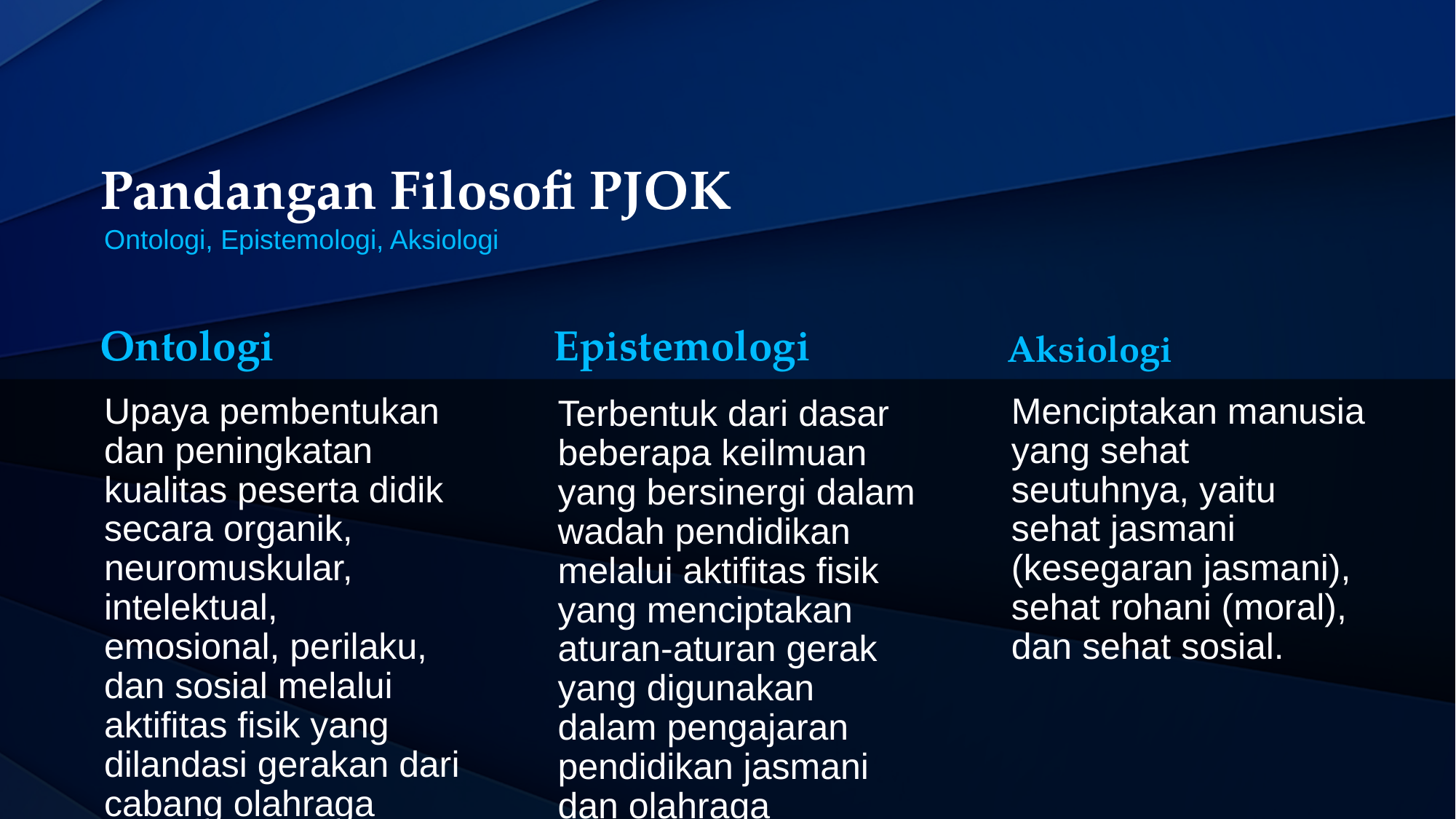

# Pandangan Filosofi PJOK
Ontologi, Epistemologi, Aksiologi
Ontologi
Epistemologi
Aksiologi
Upaya pembentukan dan peningkatan kualitas peserta didik secara organik, neuromuskular, intelektual, emosional, perilaku, dan sosial melalui aktifitas fisik yang dilandasi gerakan dari cabang olahraga
Menciptakan manusia yang sehat seutuhnya, yaitu sehat jasmani (kesegaran jasmani), sehat rohani (moral),  dan sehat sosial.
Terbentuk dari dasar beberapa keilmuan yang bersinergi dalam wadah pendidikan melalui aktifitas fisik yang menciptakan aturan-aturan gerak yang digunakan dalam pengajaran pendidikan jasmani dan olahraga